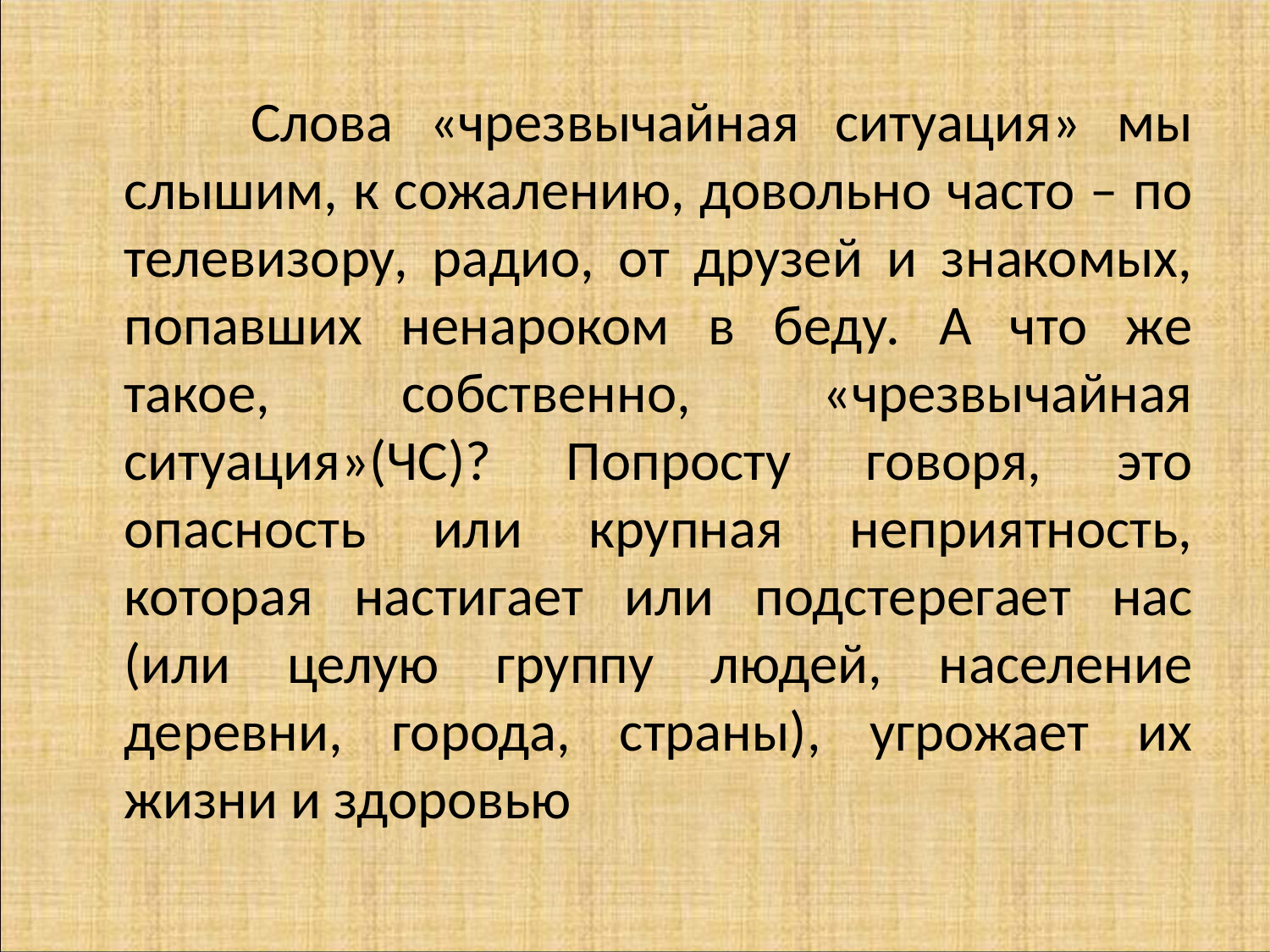

Слова «чрезвычайная ситуация» мы слышим, к сожалению, довольно часто – по телевизору, радио, от друзей и знакомых, попавших ненароком в беду. А что же такое, собственно, «чрезвычайная ситуация»(ЧС)? Попросту говоря, это опасность или крупная неприятность, которая настигает или подстерегает нас (или целую группу людей, население деревни, города, страны), угрожает их жизни и здоровью